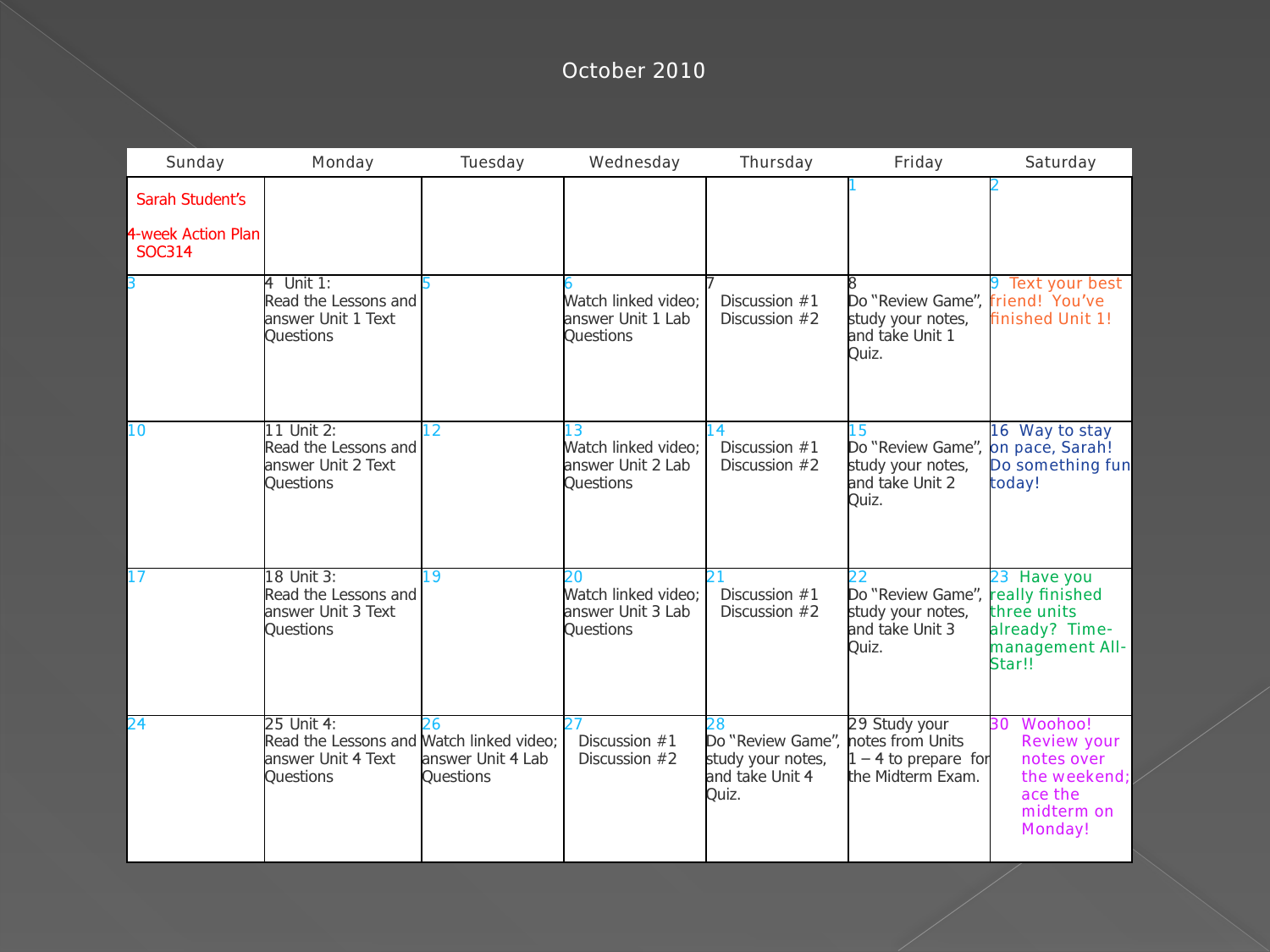

October 2010
| Sunday | Monday | Tuesday | Wednesday | Thursday | Friday | Saturday |
| --- | --- | --- | --- | --- | --- | --- |
| Sarah Student’s 4-week Action Plan SOC314 |  |  |  |  | 1 | 2 |
| 3 | 4 Unit 1: Read the Lessons and answer Unit 1 Text Questions | 5 | 6 Watch linked video; answer Unit 1 Lab Questions | 7 Discussion #1 Discussion #2 | 8 Do “Review Game”, study your notes, and take Unit 1 Quiz. | 9 Text your best friend! You’ve finished Unit 1! |
| 10 | 11 Unit 2: Read the Lessons and answer Unit 2 Text Questions | 12 | 13 Watch linked video; answer Unit 2 Lab Questions | 14 Discussion #1 Discussion #2 | 15 Do “Review Game”, study your notes, and take Unit 2 Quiz. | 16 Way to stay on pace, Sarah! Do something fun today! |
| 17 | 18 Unit 3: Read the Lessons and answer Unit 3 Text Questions | 19 | 20 Watch linked video; answer Unit 3 Lab Questions | 21 Discussion #1 Discussion #2 | 22 Do “Review Game”, study your notes, and take Unit 3 Quiz. | 23 Have you really finished three units already? Time-management All-Star!! |
| 24 | 25 Unit 4: Read the Lessons and answer Unit 4 Text Questions | 26 Watch linked video; answer Unit 4 Lab Questions | 27 Discussion #1 Discussion #2 | 28 Do “Review Game”, study your notes, and take Unit 4 Quiz. | 29 Study your notes from Units 1 – 4 to prepare for the Midterm Exam. | Woohoo! Review your notes over the weekend; ace the midterm on Monday! |